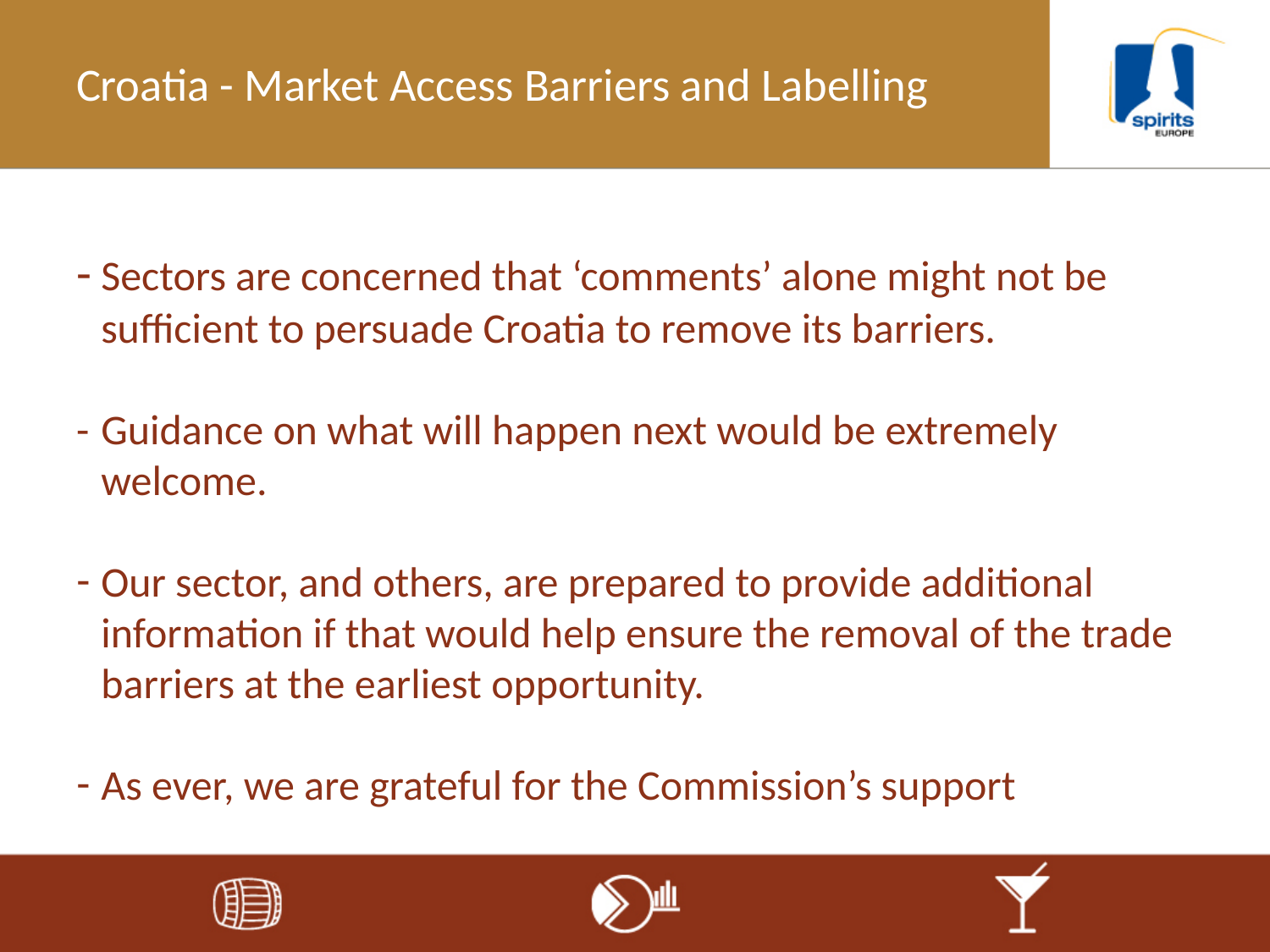

# Croatia - Market Access Barriers and Labelling
-	Sectors are concerned that ‘comments’ alone might not be sufficient to persuade Croatia to remove its barriers.

-	Guidance on what will happen next would be extremely welcome.

Our sector, and others, are prepared to provide additional information if that would help ensure the removal of the trade barriers at the earliest opportunity.

As ever, we are grateful for the Commission’s support